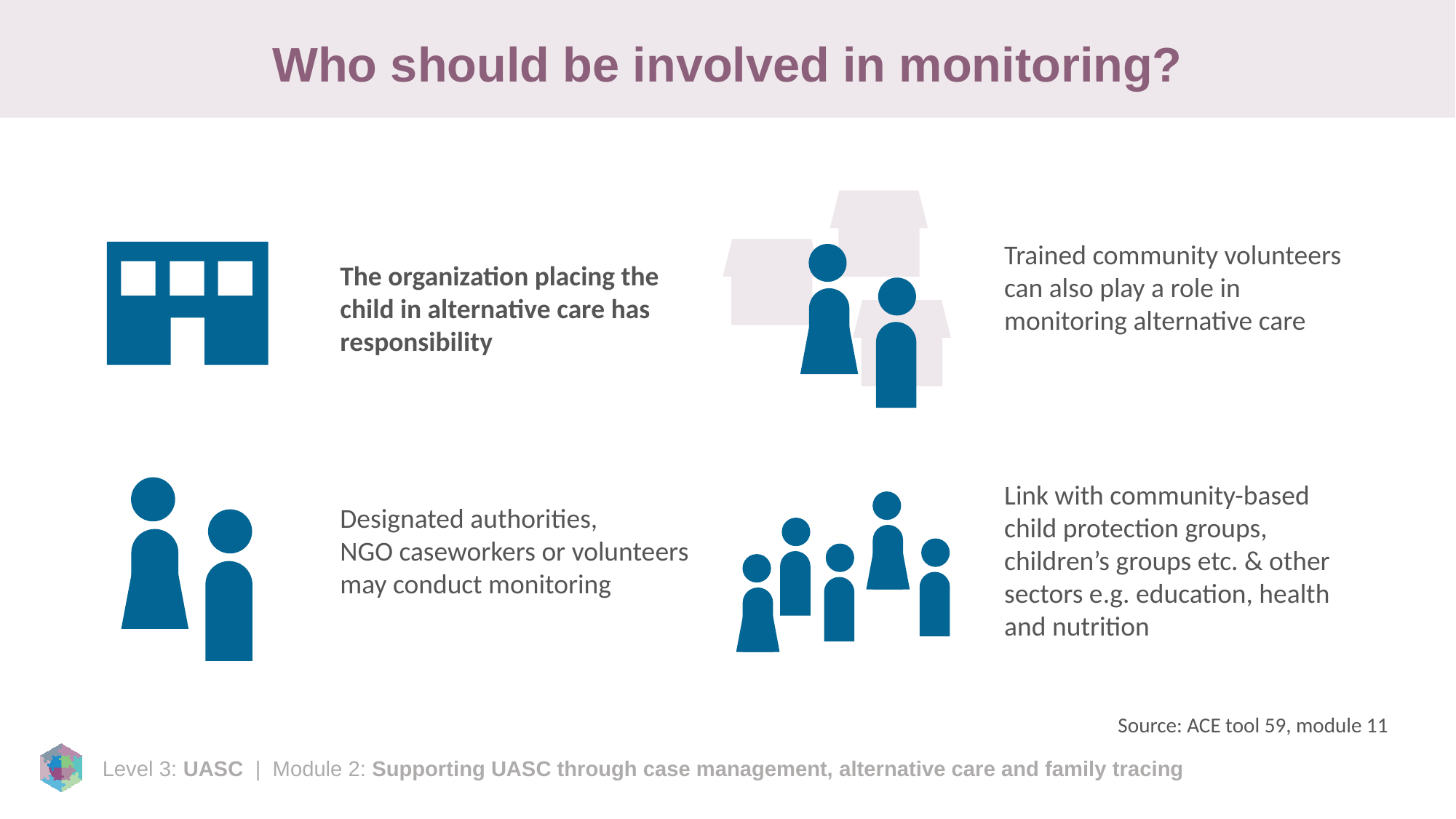

# Who should be involved in monitoring?

Trained community volunteers can also play a role in monitoring alternative care

The organization placing the child in alternative care has responsibility
Link with community-based child protection groups, children’s groups etc. & other sectors e.g. education, health and nutrition

Designated authorities,
NGO caseworkers or volunteers may conduct monitoring

Source: ACE tool 59, module 11